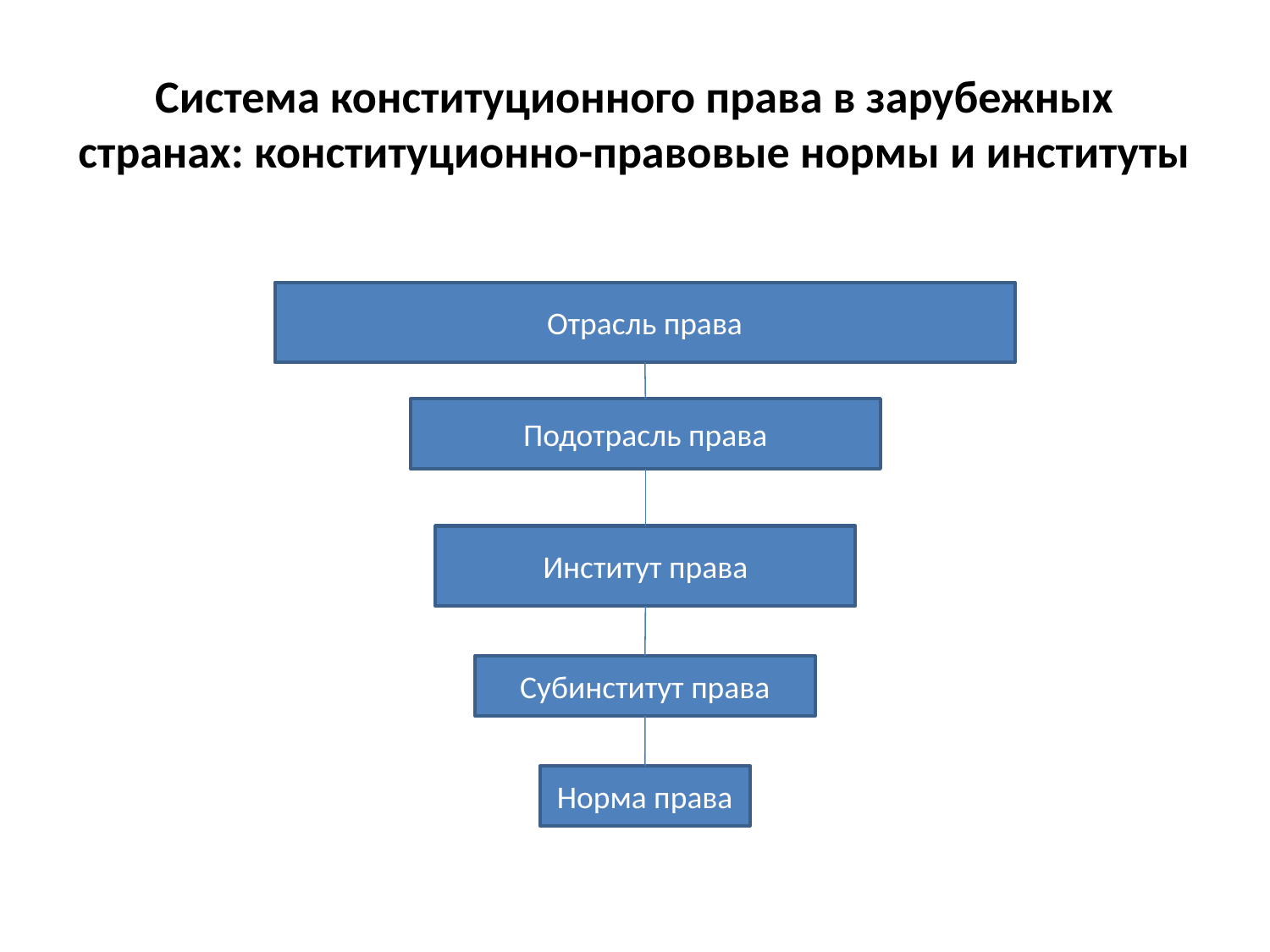

# Система конституционного права в зарубежных странах: конституционно-правовые нормы и институты
Отрасль права
Подотрасль права
Институт права
Субинститут права
Норма права